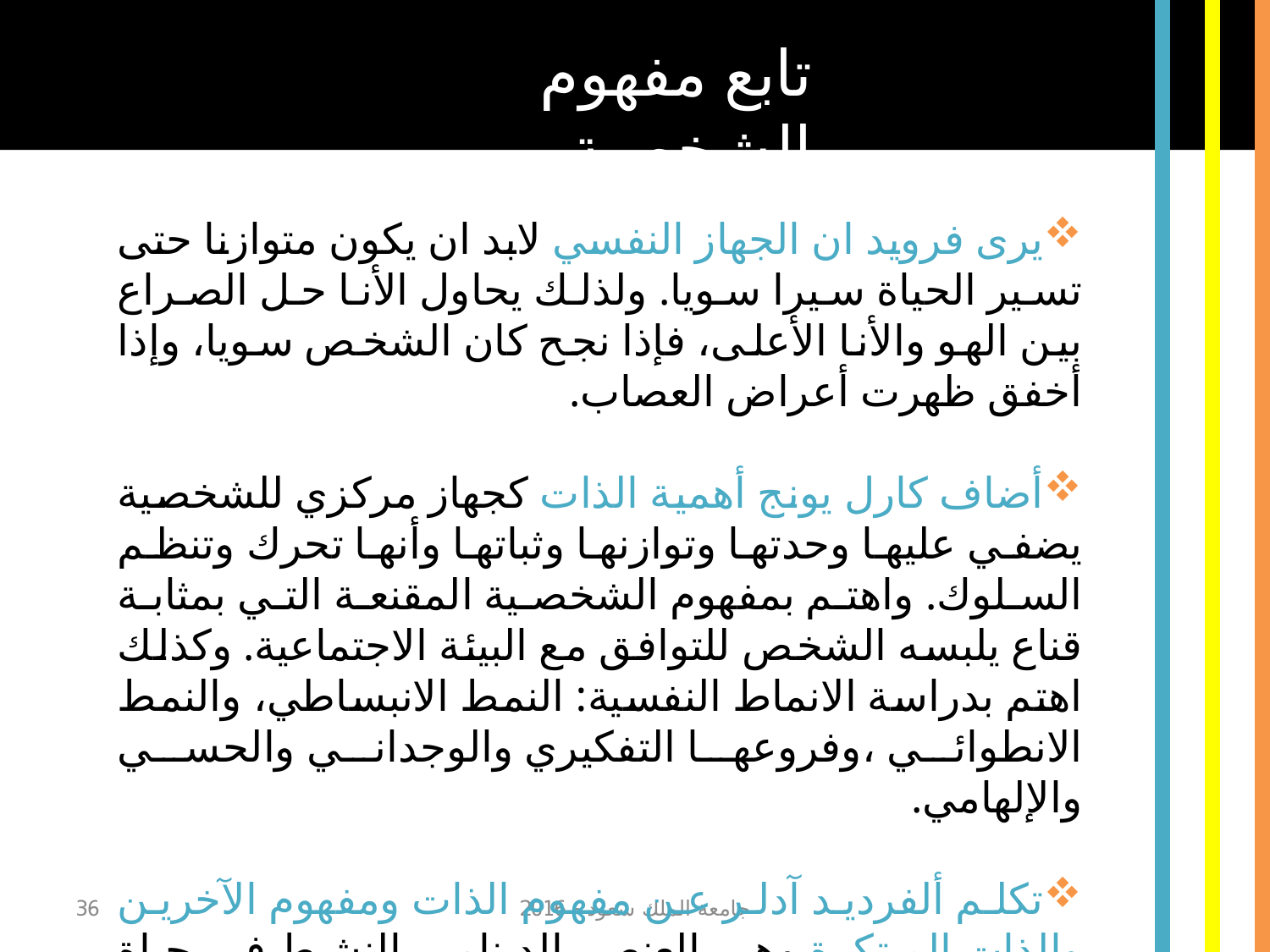

تابع مفهوم الشخصية
يرى فرويد ان الجهاز النفسي لابد ان يكون متوازنا حتى تسير الحياة سيرا سويا. ولذلك يحاول الأنا حل الصراع بين الهو والأنا الأعلى، فإذا نجح كان الشخص سويا، وإذا أخفق ظهرت أعراض العصاب.

أضاف كارل يونج أهمية الذات كجهاز مركزي للشخصية يضفي عليها وحدتها وتوازنها وثباتها وأنها تحرك وتنظم السلوك. واهتم بمفهوم الشخصية المقنعة التي بمثابة قناع يلبسه الشخص للتوافق مع البيئة الاجتماعية. وكذلك اهتم بدراسة الانماط النفسية: النمط الانبساطي، والنمط الانطوائي ،وفروعها التفكيري والوجداني والحسي والإلهامي.

تكلم ألفرديد آدلر عن مفهوم الذات ومفهوم الآخرين والذات المبتكرة وهي العنصر الدينامي النشط في حياة الشخص وتبحث عن الخبرات التي تنتهي بتحديد اسلوب حياة الشخص.
36
جامعة الملك سعود - 2016